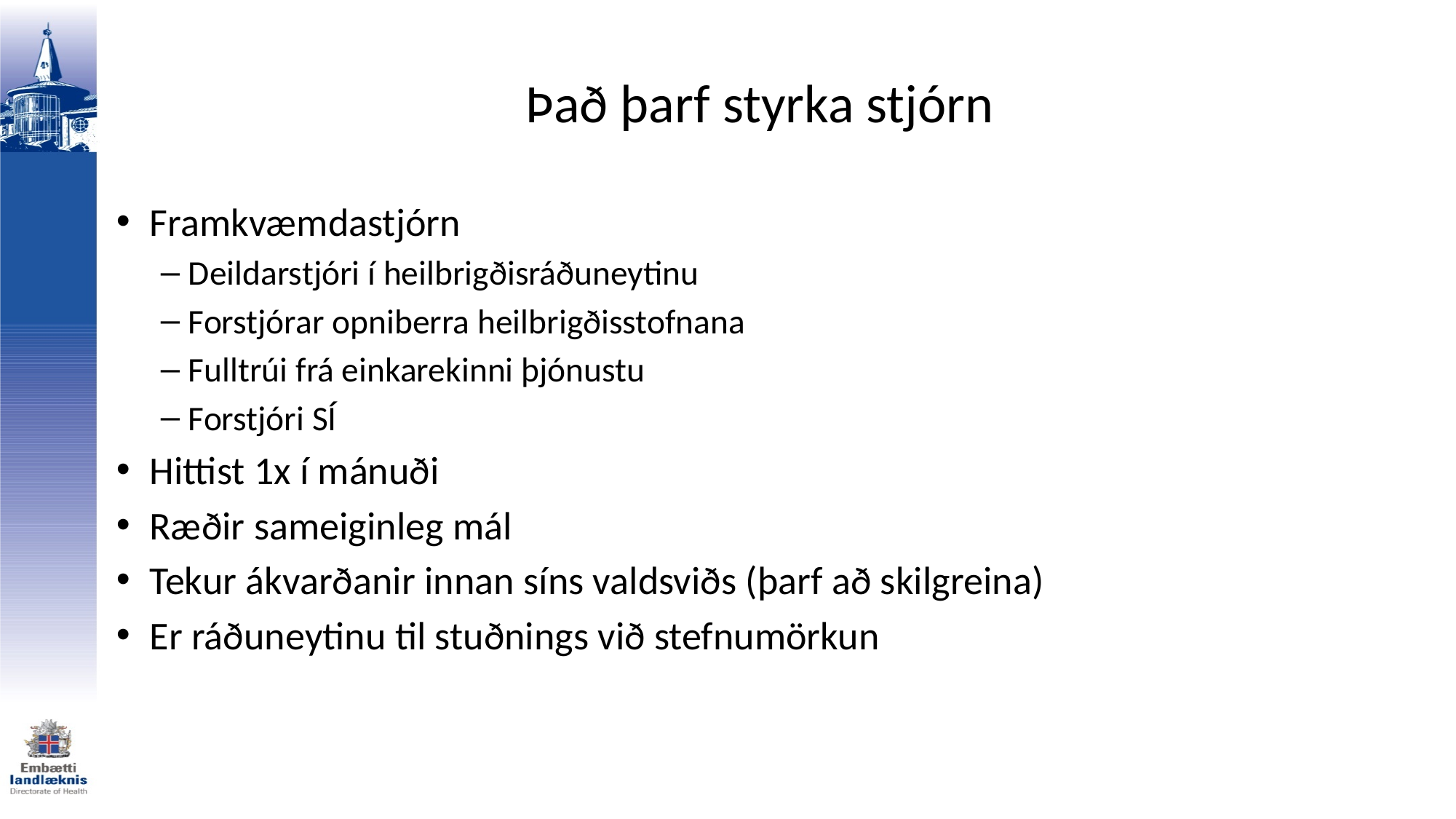

# Það þarf styrka stjórn
Framkvæmdastjórn
Deildarstjóri í heilbrigðisráðuneytinu
Forstjórar opniberra heilbrigðisstofnana
Fulltrúi frá einkarekinni þjónustu
Forstjóri SÍ
Hittist 1x í mánuði
Ræðir sameiginleg mál
Tekur ákvarðanir innan síns valdsviðs (þarf að skilgreina)
Er ráðuneytinu til stuðnings við stefnumörkun